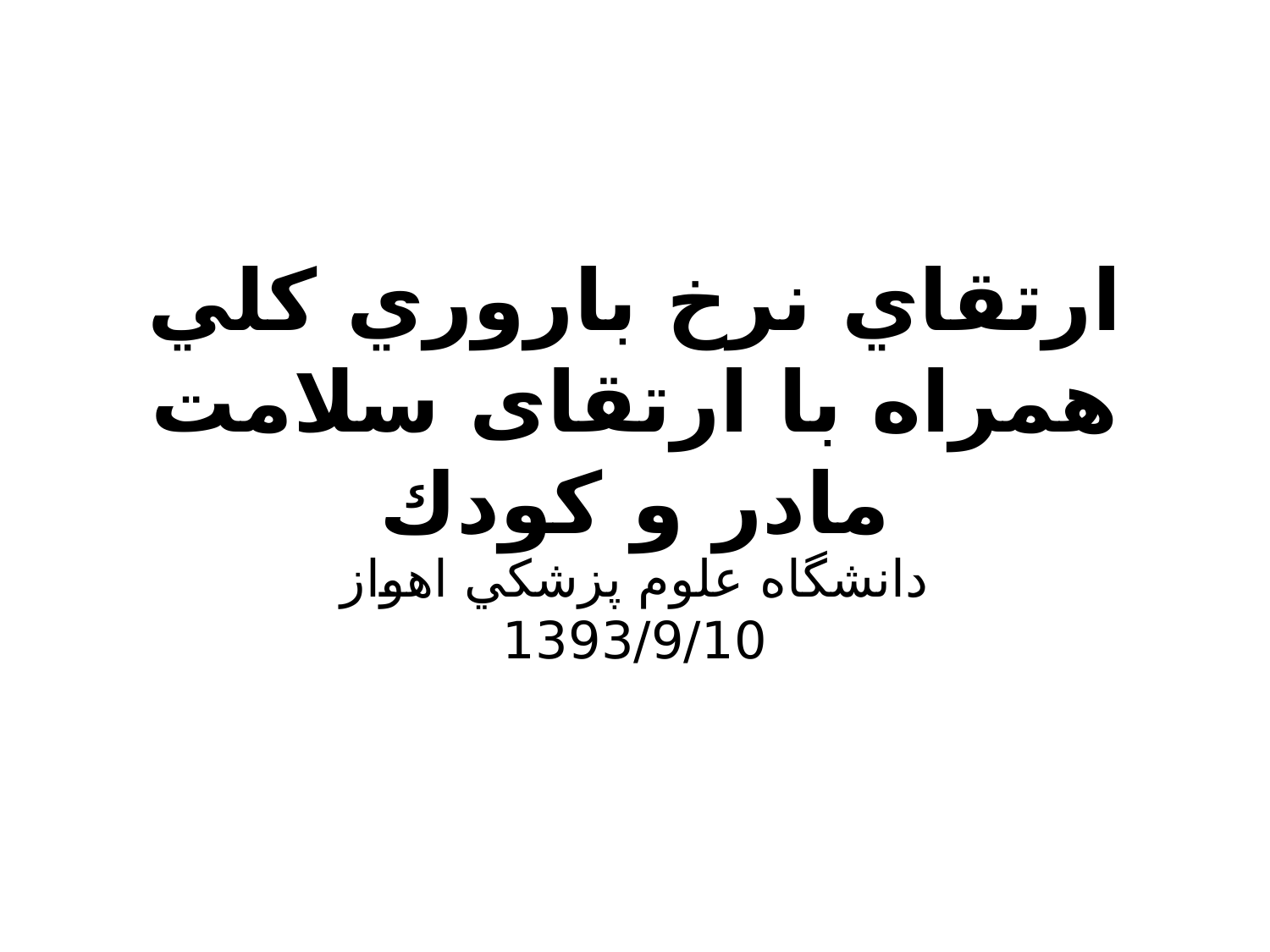

# ارتقاي نرخ باروري كلي همراه با ارتقای سلامت مادر و كودك
دانشگاه علوم پزشكي اهواز 1393/9/10